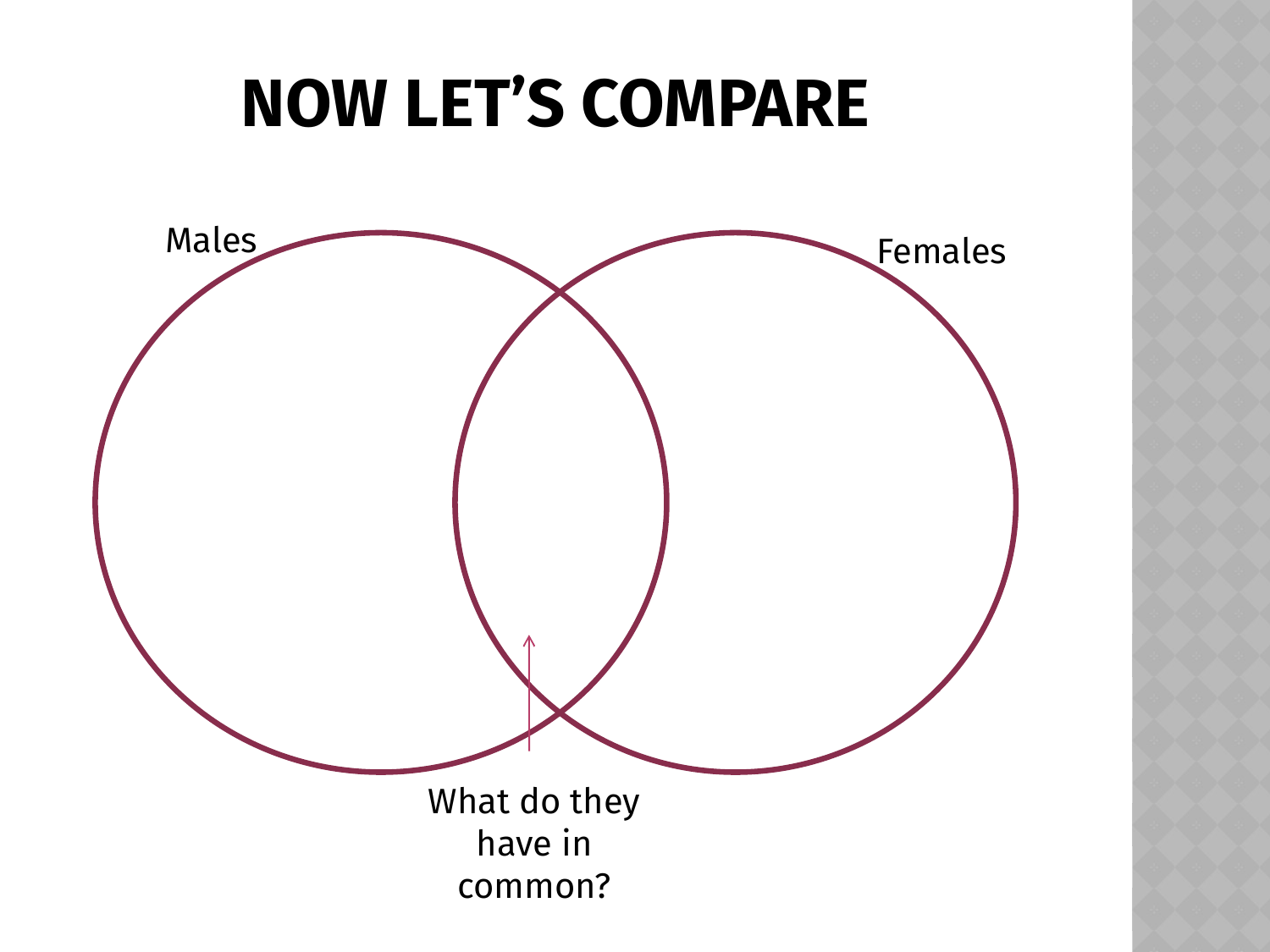

# Now let’s compare
Males
Females

What do they have in common?